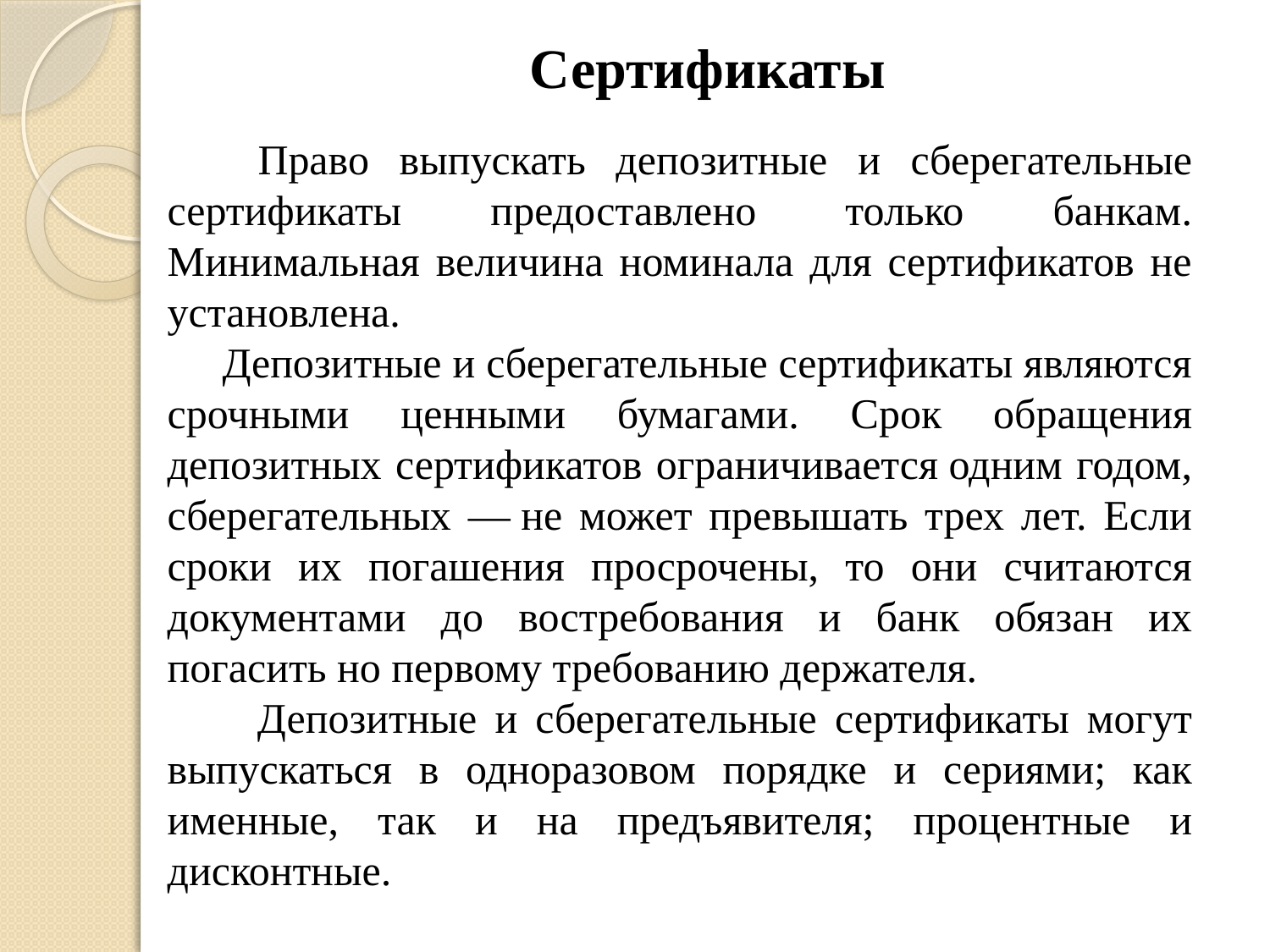

# Сертификаты
   Право выпускать депозитные и сберегательные сертификаты предоставлено только банкам. Минимальная величина номинала для сертификатов не установлена.
     Депозитные и сберегательные сертификаты являются срочными ценными бумагами. Срок обращения депозитных сертификатов ограничивается одним годом, сберегательных — не может превышать трех лет. Если сроки их погашения просрочены, то они считаются документами до востребования и банк обязан их погасить но первому требованию держателя.
     Депозитные и сберегательные сертификаты могут выпускаться в одноразовом порядке и сериями; как именные, так и на предъявителя; процентные и дисконтные.